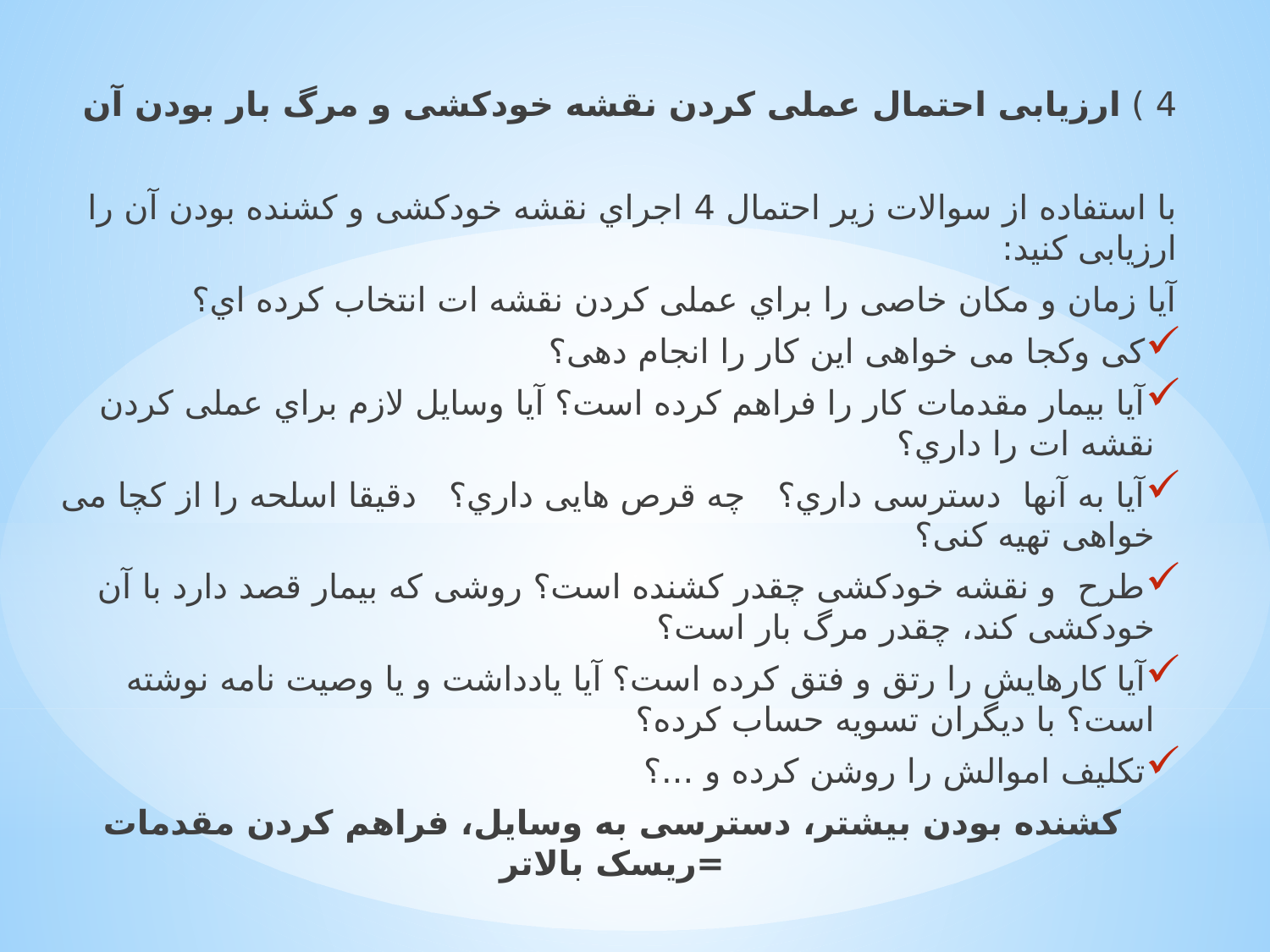

4 ) ارزﯾﺎﺑﯽ اﺣﺘﻤﺎل ﻋﻤﻠﯽ ﮐﺮدن ﻧﻘﺸﻪ ﺧﻮدﮐﺸﯽ و ﻣﺮگ ﺑﺎر ﺑﻮدن آن

ﺑﺎ اﺳﺘﻔﺎده از ﺳﻮاﻻت زﯾﺮ اﺣﺘﻤﺎل 4 اﺟﺮاي ﻧﻘﺸﻪ ﺧﻮدﮐﺸﯽ و ﮐﺸﻨﺪه ﺑﻮدن آن را ارزﯾﺎﺑﯽ ﮐﻨﯿﺪ:
آﯾﺎ زﻣﺎن و ﻣﮑﺎن ﺧﺎﺻﯽ را ﺑﺮاي ﻋﻤﻠﯽ ﮐﺮدن ﻧﻘﺸﻪ ات اﻧﺘﺨﺎب ﮐﺮده اي؟
ﮐﯽ وﮐﺠﺎ ﻣﯽ ﺧﻮاﻫﯽ اﯾﻦ ﮐﺎر را اﻧﺠﺎم دﻫﯽ؟
آﯾﺎ ﺑﯿﻤﺎر ﻣﻘﺪﻣﺎت ﮐﺎر را ﻓﺮاﻫﻢ ﮐﺮده اﺳﺖ؟ آﯾﺎ وﺳﺎﯾﻞ ﻻزم ﺑﺮاي ﻋﻤﻠﯽ ﮐﺮدن ﻧﻘﺸﻪ ات را داري؟
آﯾﺎ ﺑﻪ آﻧﻬﺎ  دﺳﺘﺮﺳﯽ داري؟   ﭼﻪ ﻗﺮص ﻫﺎﯾﯽ داري؟   دﻗﯿﻘﺎ اﺳﻠﺤﻪ را از ﮐﭽﺎ ﻣﯽ ﺧﻮاﻫﯽ ﺗﻬﯿﻪ ﮐﻨﯽ؟
ﻃﺮح  و ﻧﻘﺸﻪ ﺧﻮدﮐﺸﯽ ﭼﻘﺪر ﮐﺸﻨﺪه اﺳﺖ؟ روﺷﯽ ﮐﻪ ﺑﯿﻤﺎر ﻗﺼﺪ دارد ﺑﺎ آن ﺧﻮدﮐﺸﯽ ﮐﻨﺪ، ﭼﻘﺪر ﻣﺮگ ﺑﺎر اﺳﺖ؟
آﯾﺎ ﮐﺎرﻫﺎﯾﺶ را رﺗﻖ و ﻓﺘﻖ ﮐﺮده اﺳﺖ؟ آﯾﺎ ﯾﺎدداﺷﺖ و ﯾﺎ وﺻﯿﺖ ﻧﺎﻣﻪ ﻧﻮﺷﺘﻪ اﺳﺖ؟ ﺑﺎ دﯾﮕﺮان ﺗﺴﻮﯾﻪ ﺣﺴﺎب ﮐﺮده؟
ﺗﮑﻠﯿﻒ اﻣﻮاﻟﺶ را روﺷﻦ ﮐﺮده و ...؟
ﮐﺸﻨﺪه ﺑﻮدن ﺑﯿﺸﺘﺮ، دﺳﺘﺮﺳﯽ ﺑﻪ وﺳﺎﯾﻞ، ﻓﺮاﻫﻢ ﮐﺮدن ﻣﻘﺪﻣﺎت =رﯾﺴﮏ ﺑﺎﻻﺗﺮ